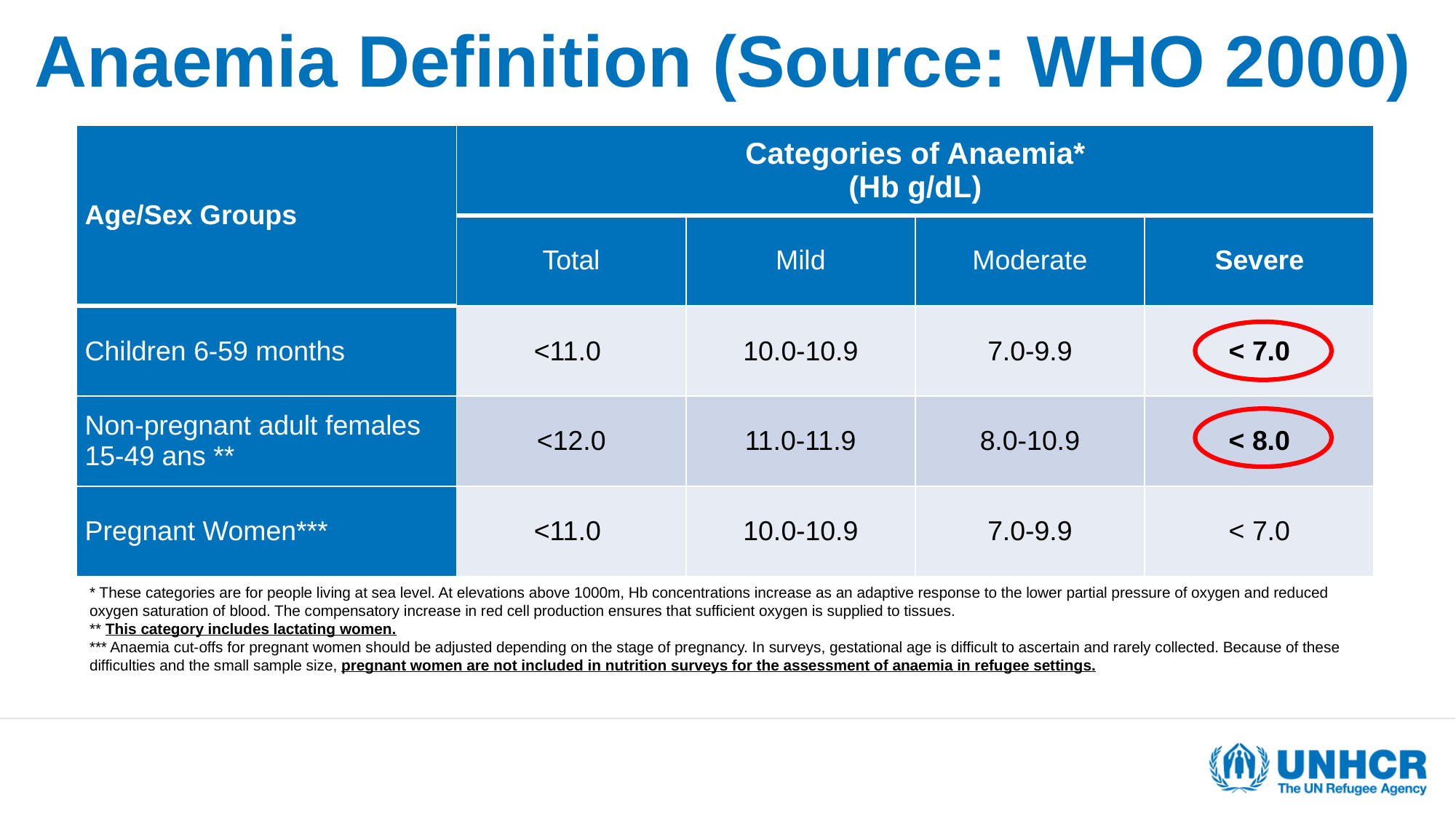

# Anaemia Definition (Source: WHO 2000)
| Age/Sex Groups | Categories of Anaemia\* (Hb g/dL) |  |  |  |
| --- | --- | --- | --- | --- |
|  | Total | Mild | Moderate | Severe |
| Children 6-59 months | <11.0 | 10.0-10.9 | 7.0-9.9 | < 7.0 |
| Non-pregnant adult females 15-49 ans \*\* | <12.0 | 11.0-11.9 | 8.0-10.9 | < 8.0 |
| Pregnant Women\*\*\* | <11.0 | 10.0-10.9 | 7.0-9.9 | < 7.0 |

* These categories are for people living at sea level. At elevations above 1000m, Hb concentrations increase as an adaptive response to the lower partial pressure of oxygen and reduced oxygen saturation of blood. The compensatory increase in red cell production ensures that sufficient oxygen is supplied to tissues.
** This category includes lactating women.
*** Anaemia cut-offs for pregnant women should be adjusted depending on the stage of pregnancy. In surveys, gestational age is difficult to ascertain and rarely collected. Because of these difficulties and the small sample size, pregnant women are not included in nutrition surveys for the assessment of anaemia in refugee settings.